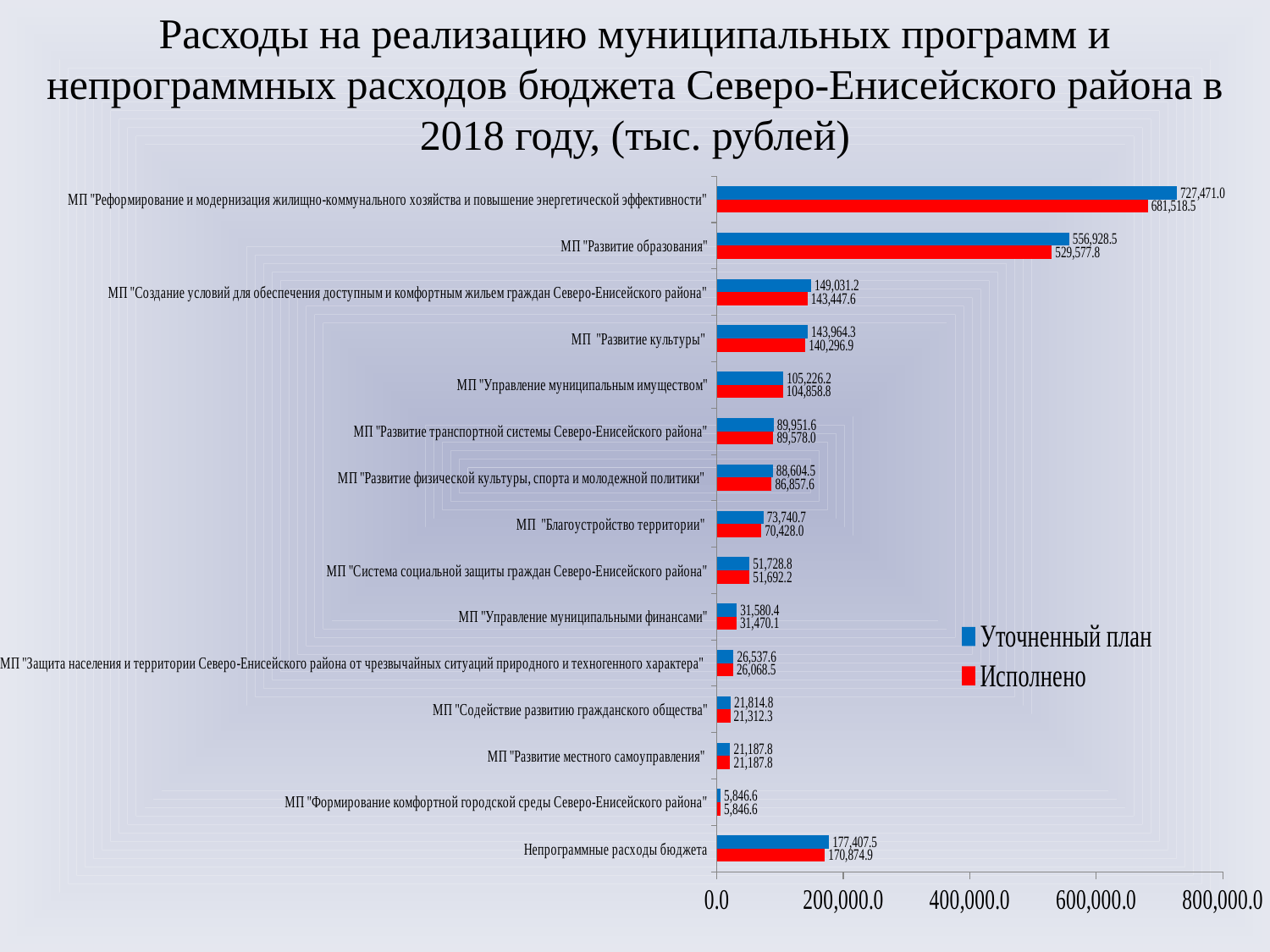

Расходы на реализацию муниципальных программ и непрограммных расходов бюджета Северо-Енисейского района в 2018 году, (тыс. рублей)

### Chart

| Category | Исполнено | Уточненный план |
|---|---|---|
| Непрограммные расходы бюджета | 170874.9 | 177407.5 |
| МП "Формирование комфортной городской среды Северо-Енисейского района" | 5846.6 | 5846.6 |
| МП "Развитие местного самоуправления"  | 21187.8 | 21187.8 |
| МП "Содействие развитию гражданского общества" | 21312.3 | 21814.8 |
| МП "Защита населения и территории Северо-Енисейского района от чрезвычайных ситуаций природного и техногенного характера"  | 26068.5 | 26537.6 |
| МП "Управление муниципальными финансами" | 31470.1 | 31580.4 |
| МП "Система социальной защиты граждан Северо-Енисейского района" | 51692.2 | 51728.8 |
| МП  "Благоустройство территории"  | 70428.0 | 73740.7 |
| МП "Развитие физической культуры, спорта и молодежной политики"  | 86857.6 | 88604.5 |
| МП "Развитие транспортной системы Северо-Енисейского района" | 89578.0 | 89951.6 |
| МП "Управление муниципальным имуществом" | 104858.8 | 105226.2 |
| МП  "Развитие культуры"  | 140296.9 | 143964.3 |
| МП "Создание условий для обеспечения доступным и комфортным жильем граждан Северо-Енисейского района" | 143447.6 | 149031.2 |
| МП "Развитие образования" | 529577.8 | 556928.5 |
| МП "Реформирование и модернизация жилищно-коммунального хозяйства и повышение энергетической эффективности" | 681518.5 | 727471.0 |